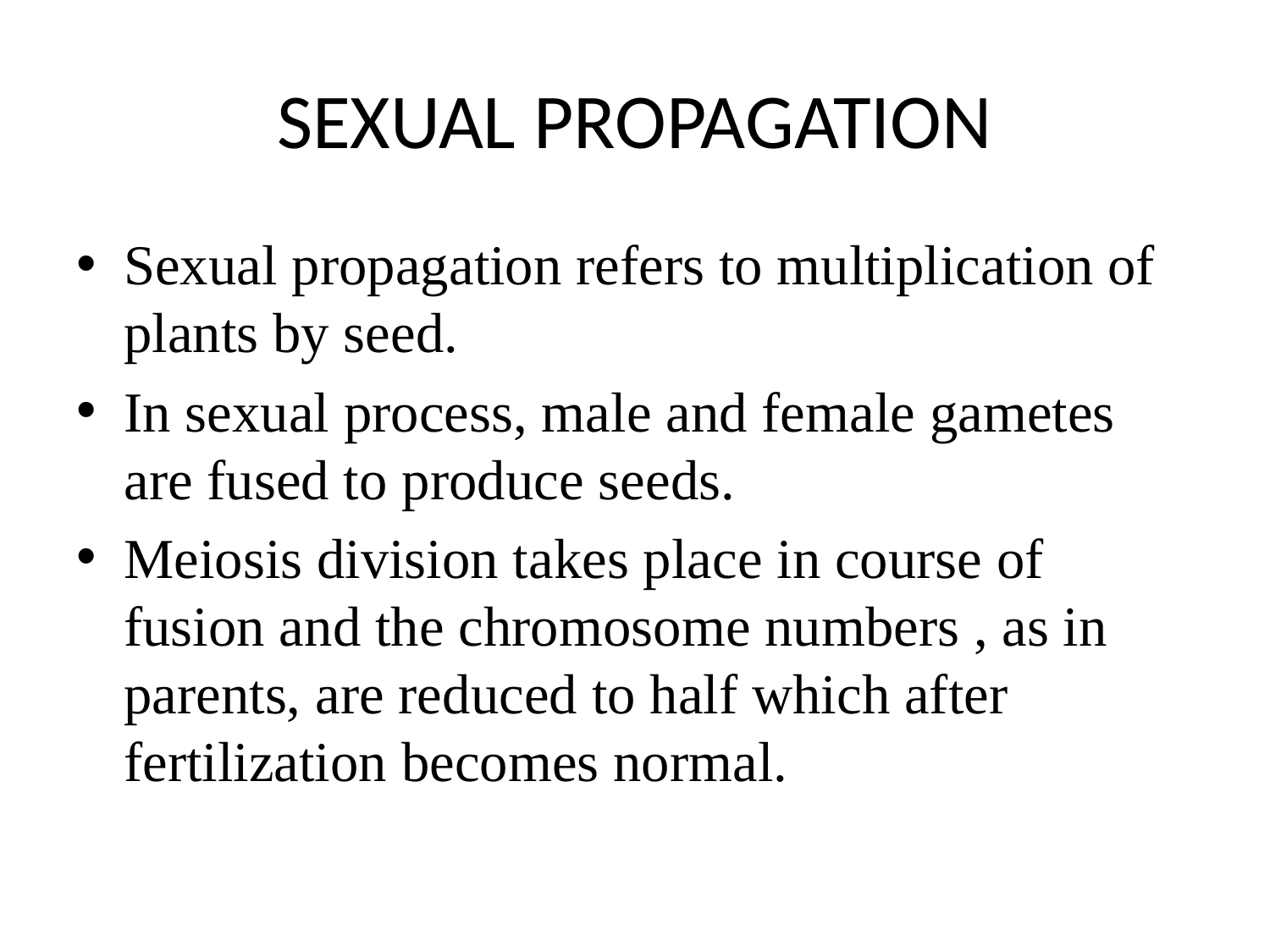

# SEXUAL PROPAGATION
Sexual propagation refers to multiplication of plants by seed.
In sexual process, male and female gametes are fused to produce seeds.
Meiosis division takes place in course of fusion and the chromosome numbers , as in parents, are reduced to half which after fertilization becomes normal.